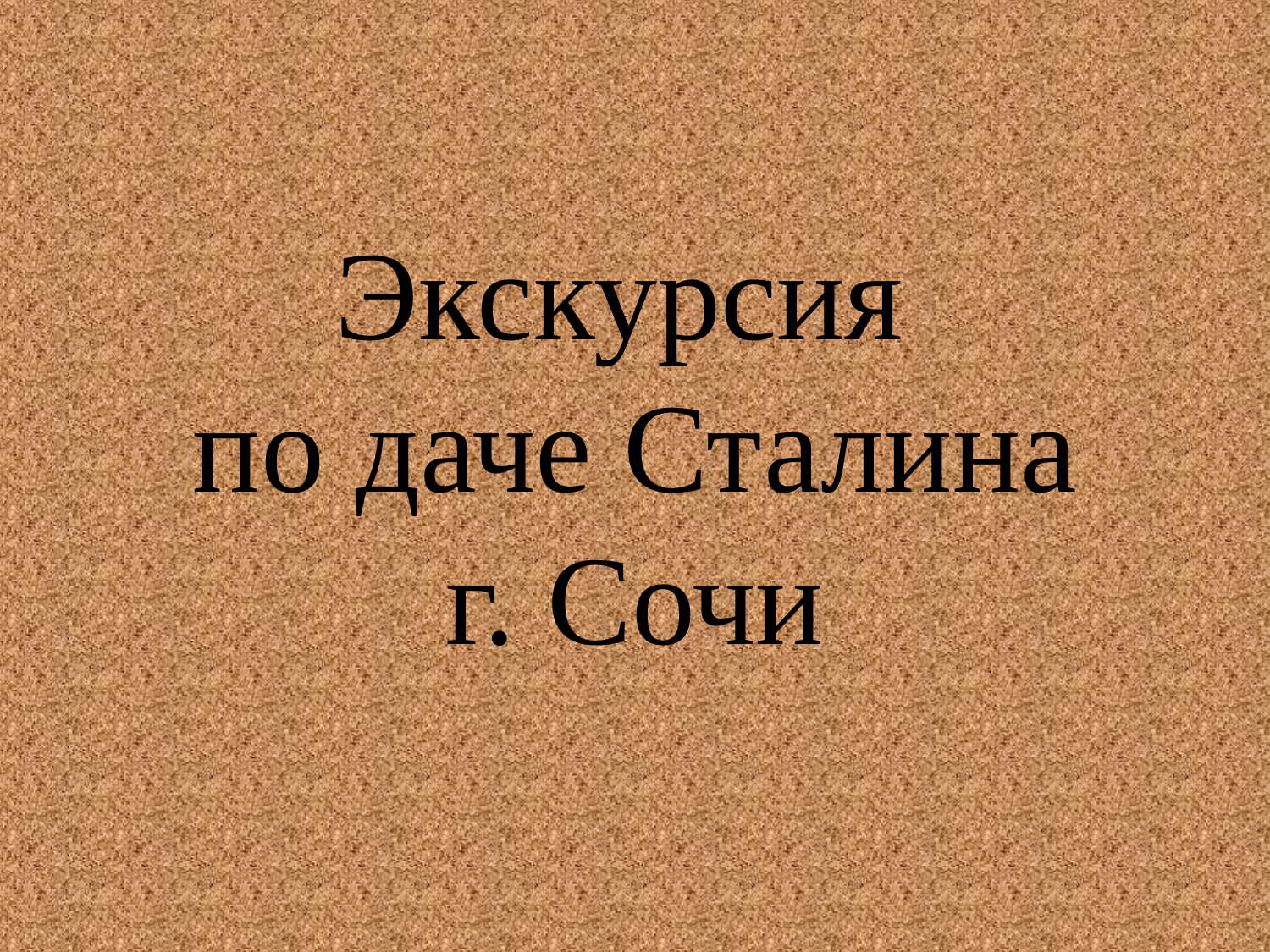

# Экскурсия по даче Сталина г. Сочи